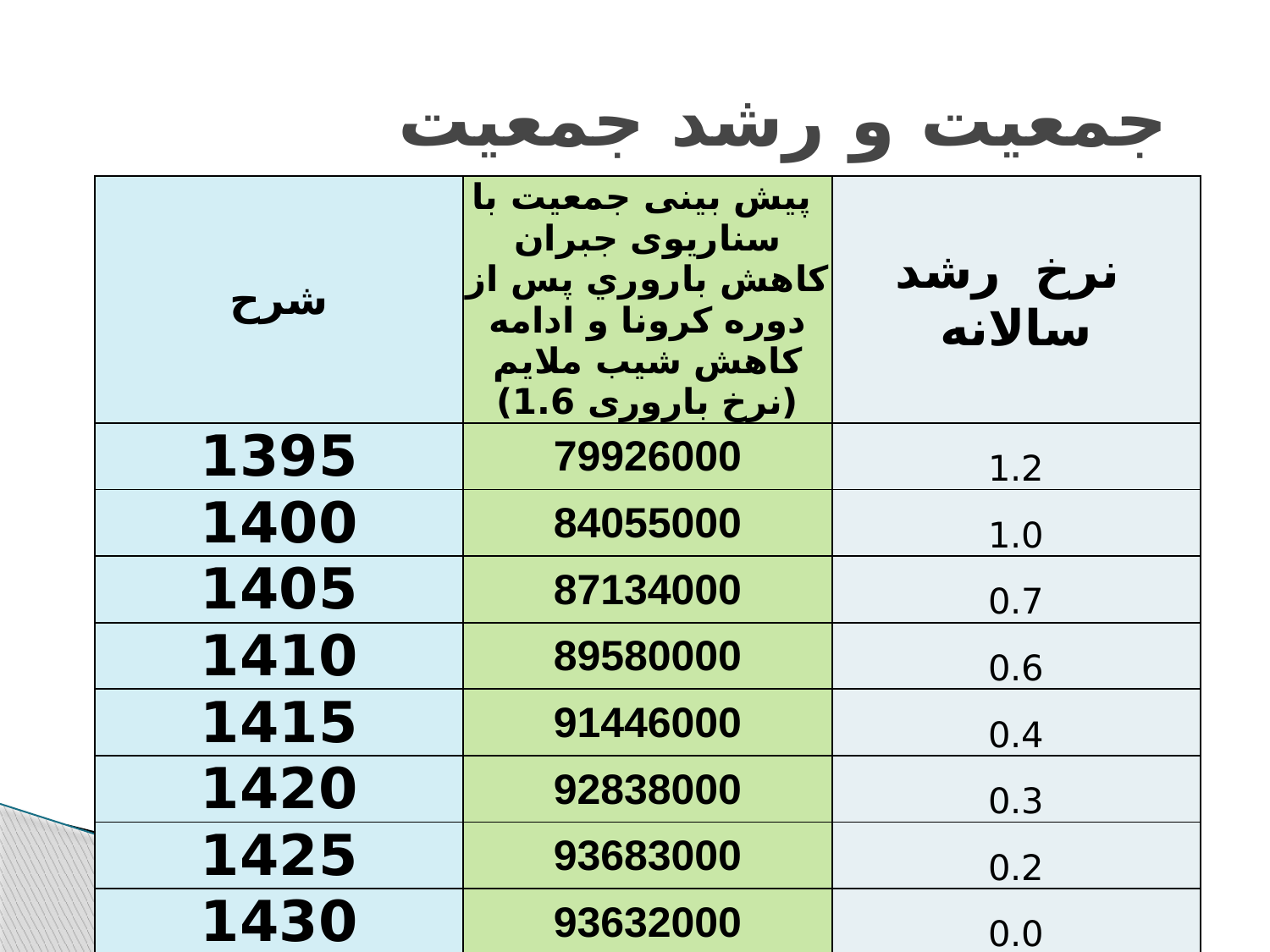

# جمعیت و رشد جمعیت
| شرح | پیش بینی جمعیت با سناریوی جبران كاهش باروري پس از دوره كرونا و ادامه کاهش شیب ملایم (نرخ باروری 1.6) | نرخ رشد سالانه |
| --- | --- | --- |
| 1395 | 79926000 | 1.2 |
| 1400 | 84055000 | 1.0 |
| 1405 | 87134000 | 0.7 |
| 1410 | 89580000 | 0.6 |
| 1415 | 91446000 | 0.4 |
| 1420 | 92838000 | 0.3 |
| 1425 | 93683000 | 0.2 |
| 1430 | 93632000 | 0.0 |